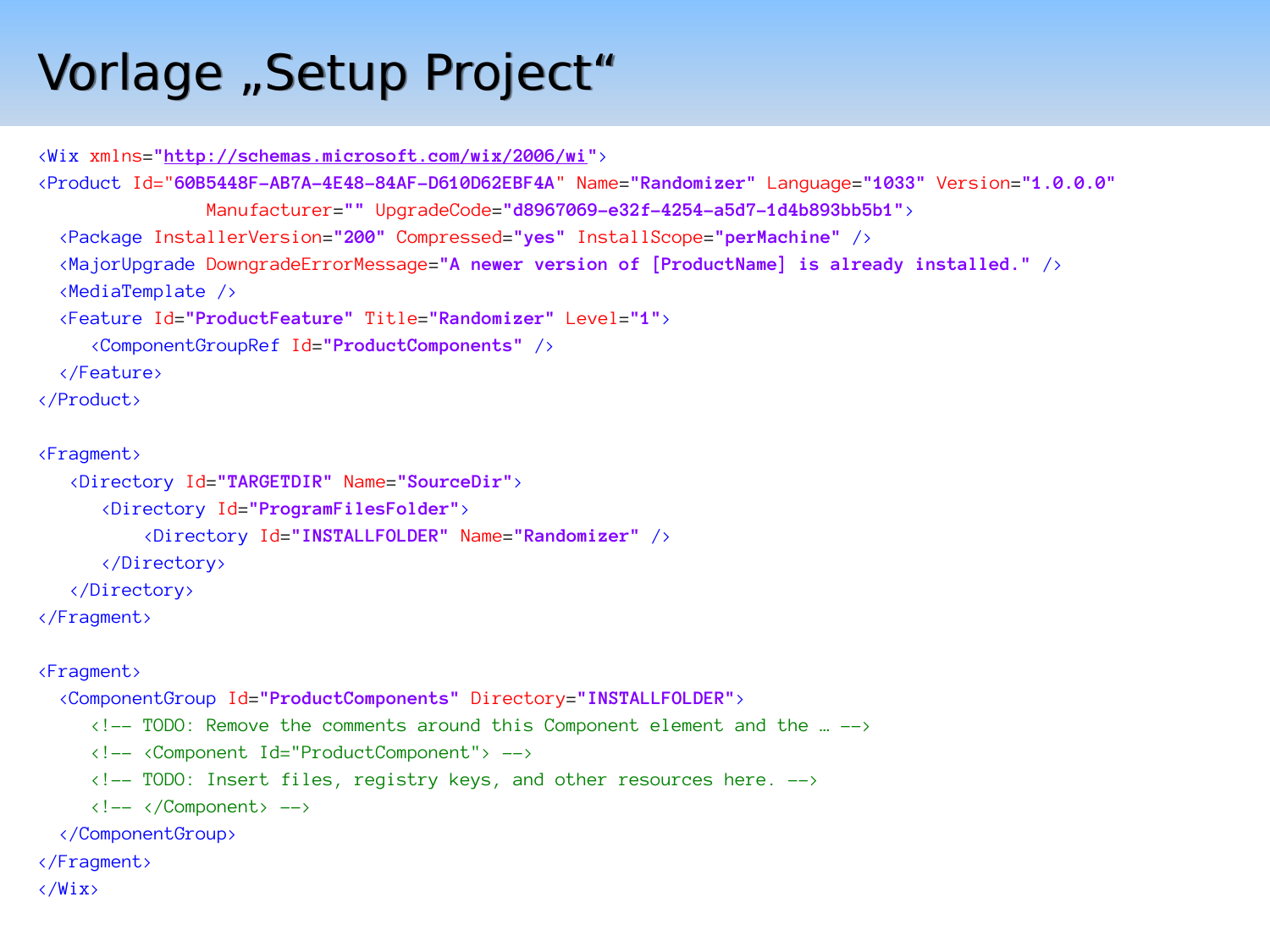

# Vorlage „Setup Project“
<Wix xmlns="http://schemas.microsoft.com/wix/2006/wi">
<Product Id="60B5448F-AB7A-4E48-84AF-D610D62EBF4A" Name="Randomizer" Language="1033" Version="1.0.0.0"
                Manufacturer="" UpgradeCode="d8967069-e32f-4254-a5d7-1d4b893bb5b1">
  <Package InstallerVersion="200" Compressed="yes" InstallScope="perMachine" />
  <MajorUpgrade DowngradeErrorMessage="A newer version of [ProductName] is already installed." />
  <MediaTemplate />
  <Feature Id="ProductFeature" Title="Randomizer" Level="1">
     <ComponentGroupRef Id="ProductComponents" />
  </Feature>
</Product>

<Fragment>
   <Directory Id="TARGETDIR" Name="SourceDir">
      <Directory Id="ProgramFilesFolder">
          <Directory Id="INSTALLFOLDER" Name="Randomizer" />
      </Directory>
   </Directory>
</Fragment>

<Fragment>
  <ComponentGroup Id="ProductComponents" Directory="INSTALLFOLDER">
     <!-- TODO: Remove the comments around this Component element and the … -->
     <!-- <Component Id="ProductComponent"> -->
     <!-- TODO: Insert files, registry keys, and other resources here. -->
     <!-- </Component> -->
  </ComponentGroup>
</Fragment>
</Wix>